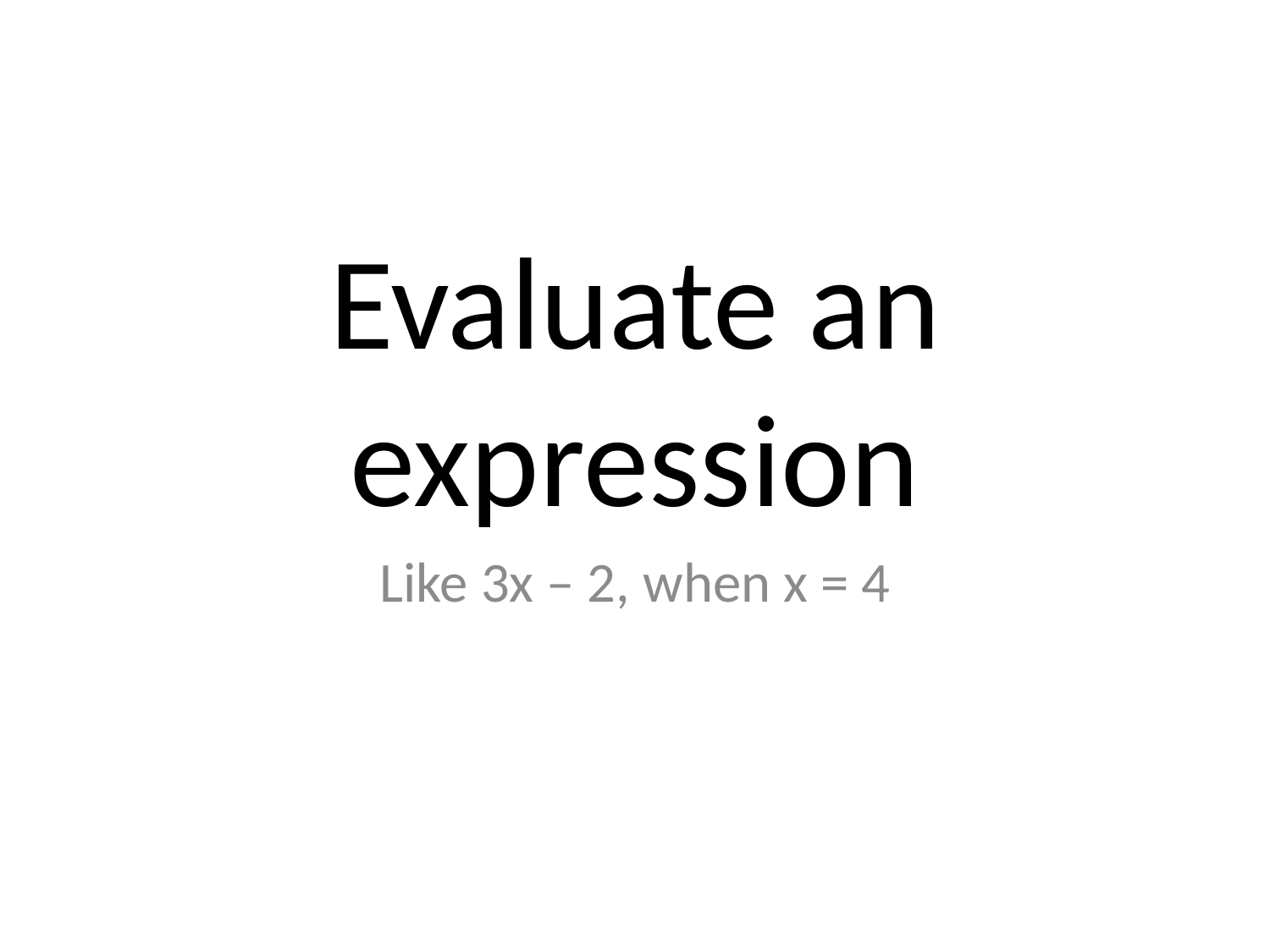

# Evaluate an expression
Like 3x – 2, when x = 4